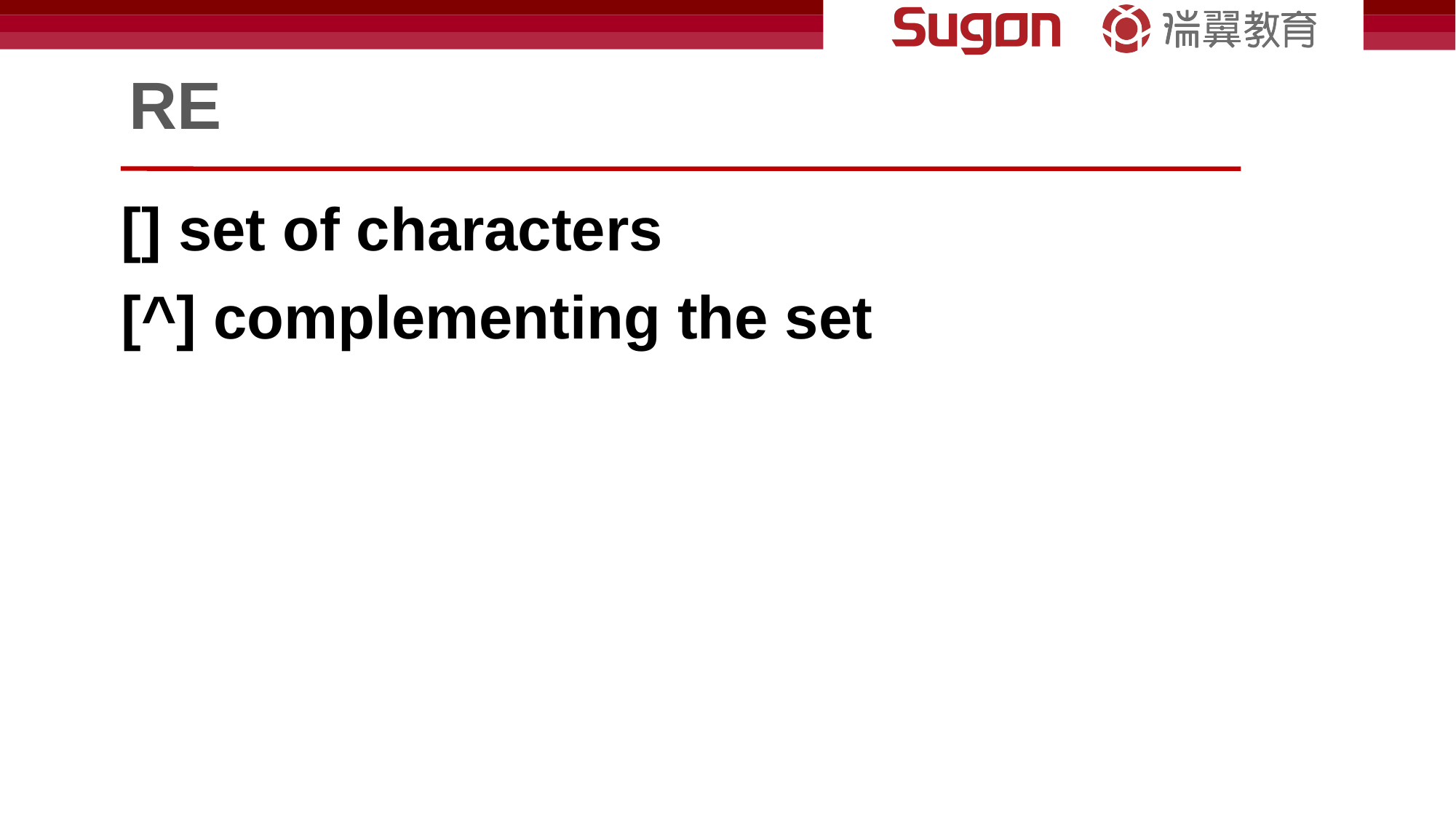

# RE
[] set of characters
[^] complementing the set